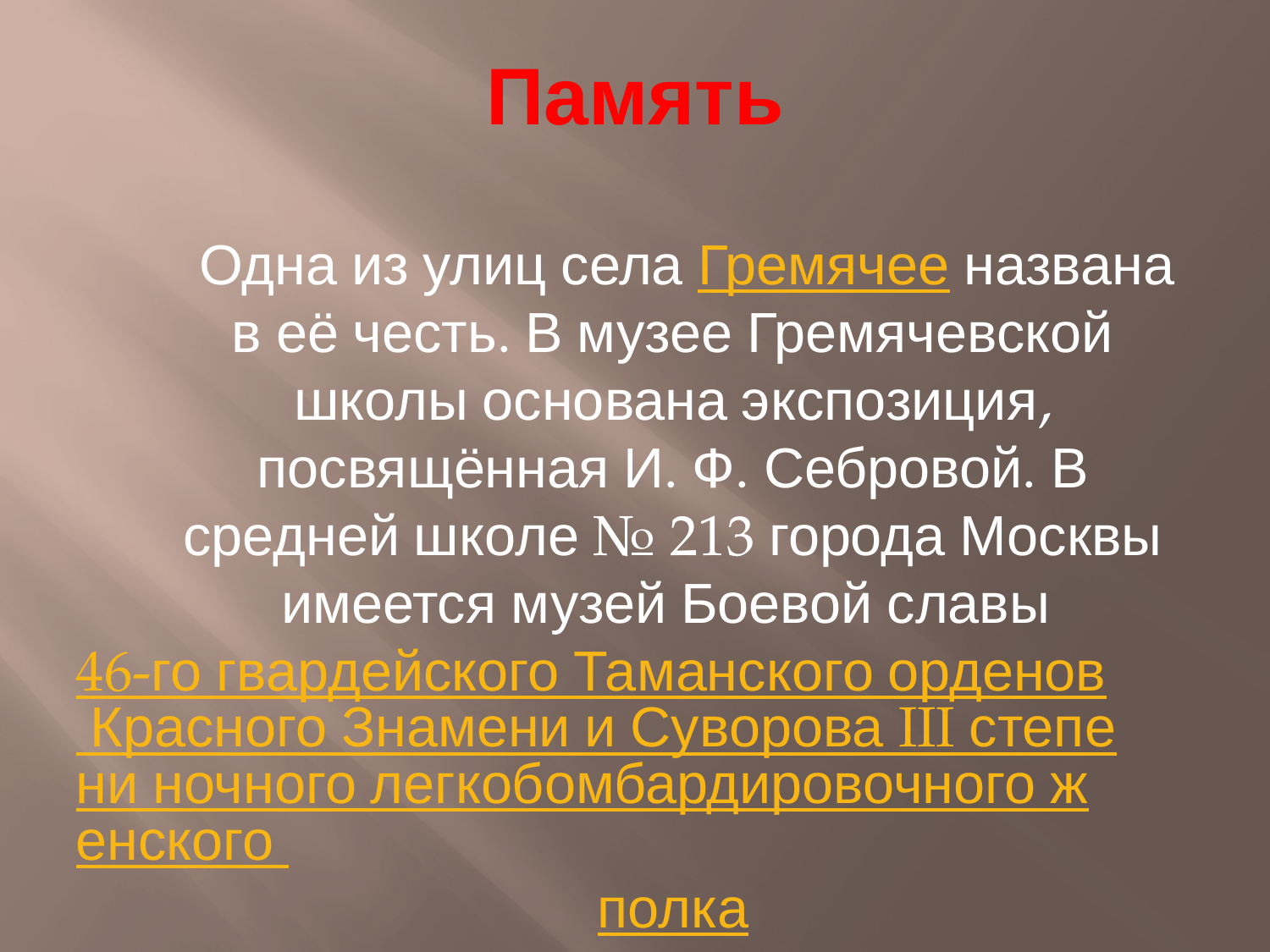

# Память
      Одна из улиц села Гремячее названа в её честь. В музее Гремячевской школы основана экспозиция, посвящённая И. Ф. Себровой. В средней школе № 213 города Москвы имеется музей Боевой славы 46-го гвардейского Таманского орденов Красного Знамени и Суворова III степени ночного легкобомбардировочного женского полка